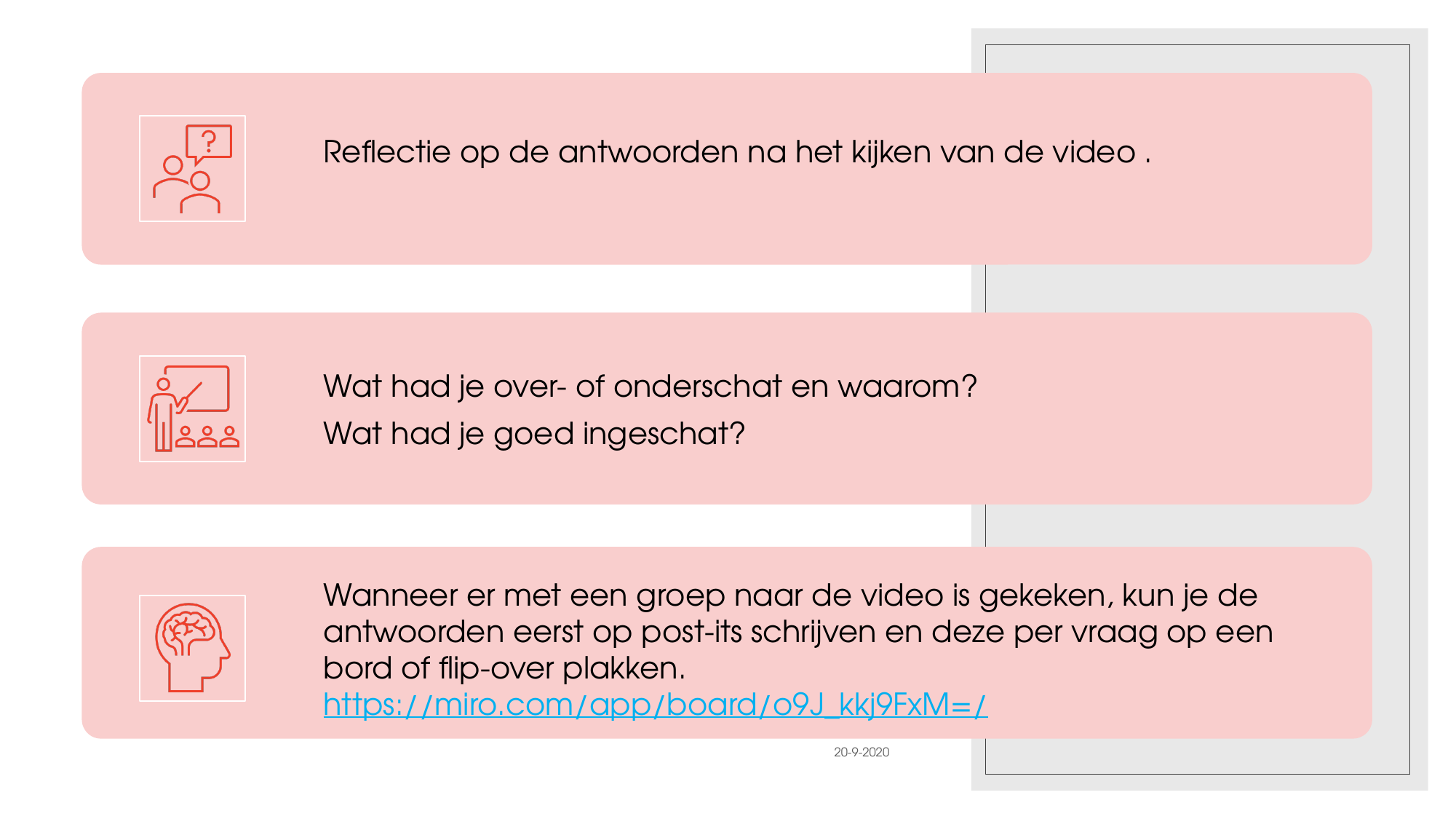

Reflectie op de antwoorden na het kijken van de video .
Wat had je over- of onderschat en waarom?
Wat had je goed ingeschat?
Wanneer er met een groep naar de video is gekeken, kun je de antwoorden eerst op post-its schrijven en deze per vraag op een bord of flip-over plakken. https://miro.com/app/board/o9J_kkj9FxM=/
20-9-2020